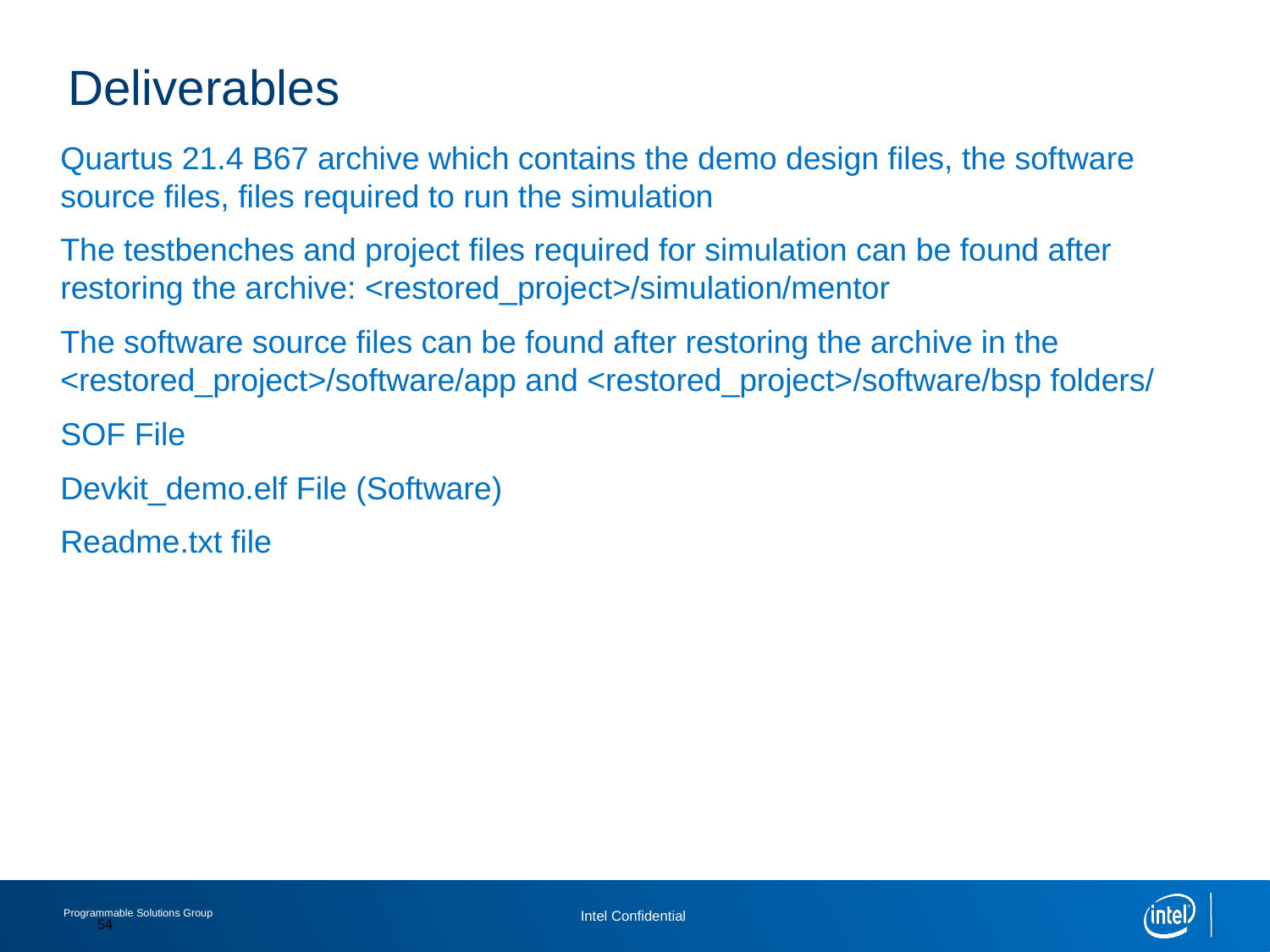

# Deliverables
Quartus 21.4 B67 archive which contains the demo design files, the software source files, files required to run the simulation
The testbenches and project files required for simulation can be found after restoring the archive: <restored_project>/simulation/mentor
The software source files can be found after restoring the archive in the <restored_project>/software/app and <restored_project>/software/bsp folders/
SOF File
Devkit_demo.elf File (Software)
Readme.txt file

54